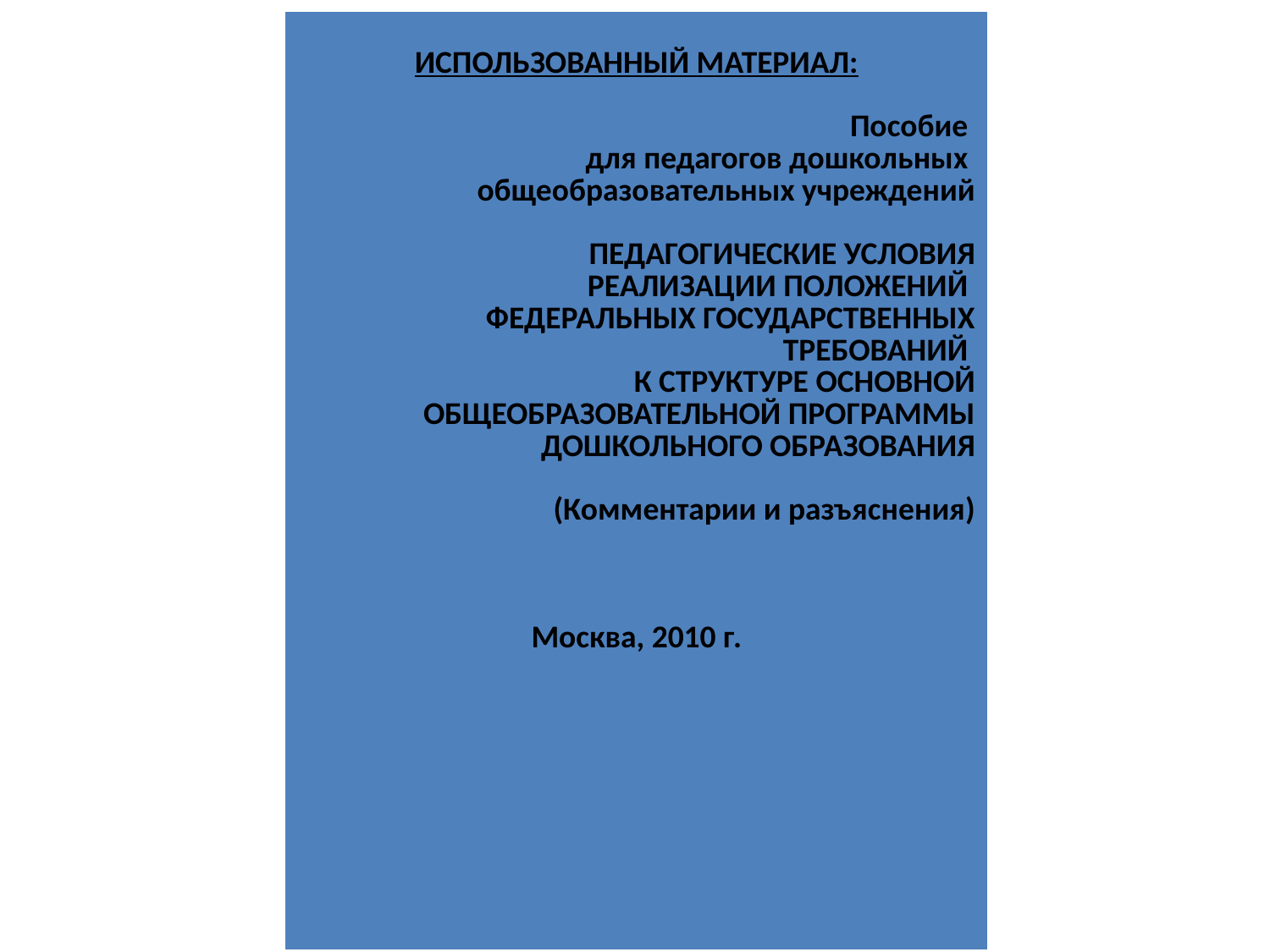

| ИСПОЛЬЗОВАННЫЙ МАТЕРИАЛ: Пособие для педагогов дошкольных общеобразовательных учреждений ПЕДАГОГИЧЕСКИЕ УСЛОВИЯ РЕАЛИЗАЦИИ ПОЛОЖЕНИЙ ФЕДЕРАЛЬНЫХ ГОСУДАРСТВЕННЫХ ТРЕБОВАНИЙ К СТРУКТУРЕ ОСНОВНОЙ ОБЩЕОБРАЗОВАТЕЛЬНОЙ ПРОГРАММЫ ДОШКОЛЬНОГО ОБРАЗОВАНИЯ   (Комментарии и разъяснения)    Москва, 2010 г. |
| --- |